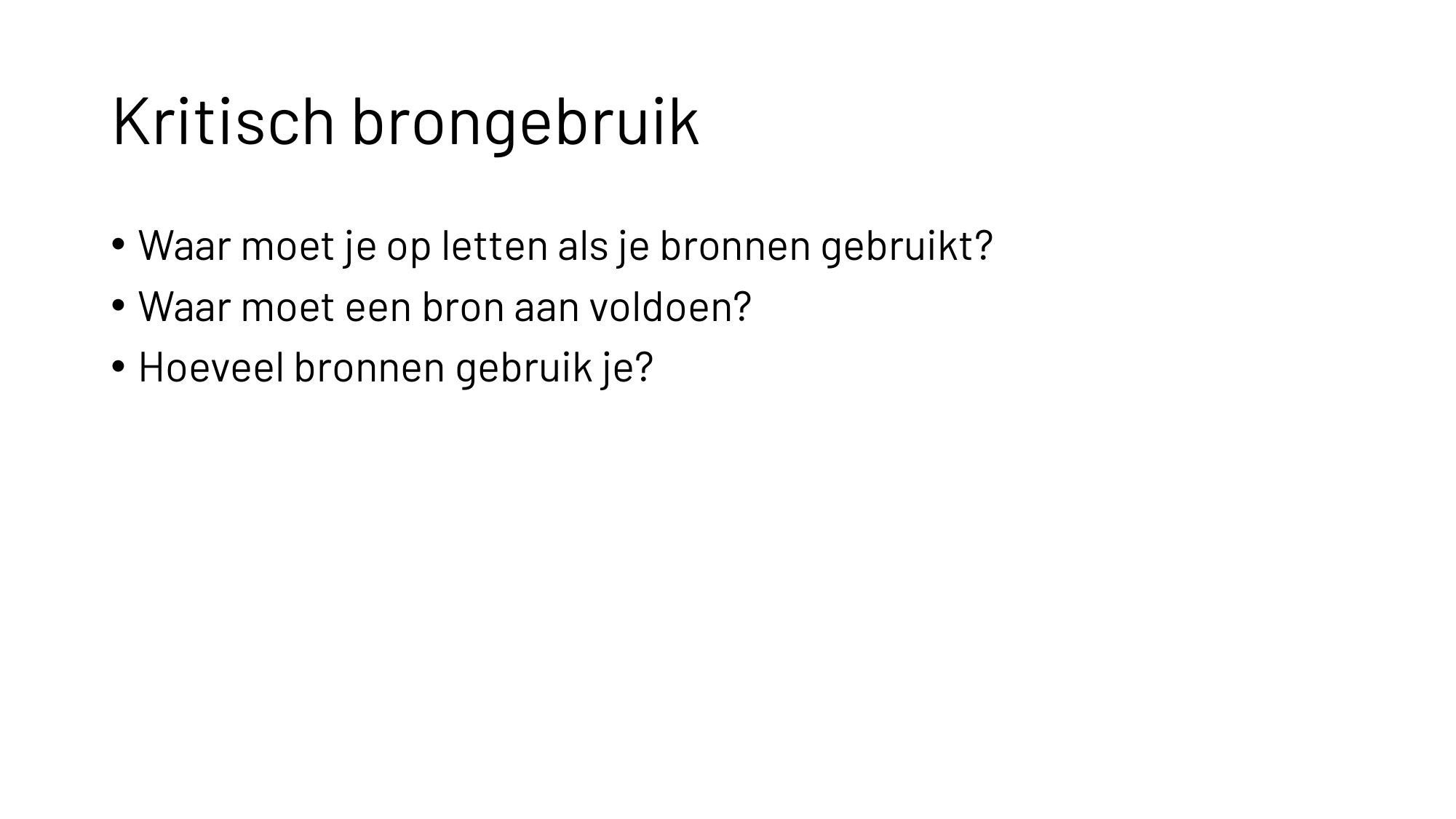

# Kritisch brongebruik
Waar moet je op letten als je bronnen gebruikt?
Waar moet een bron aan voldoen?
Hoeveel bronnen gebruik je?